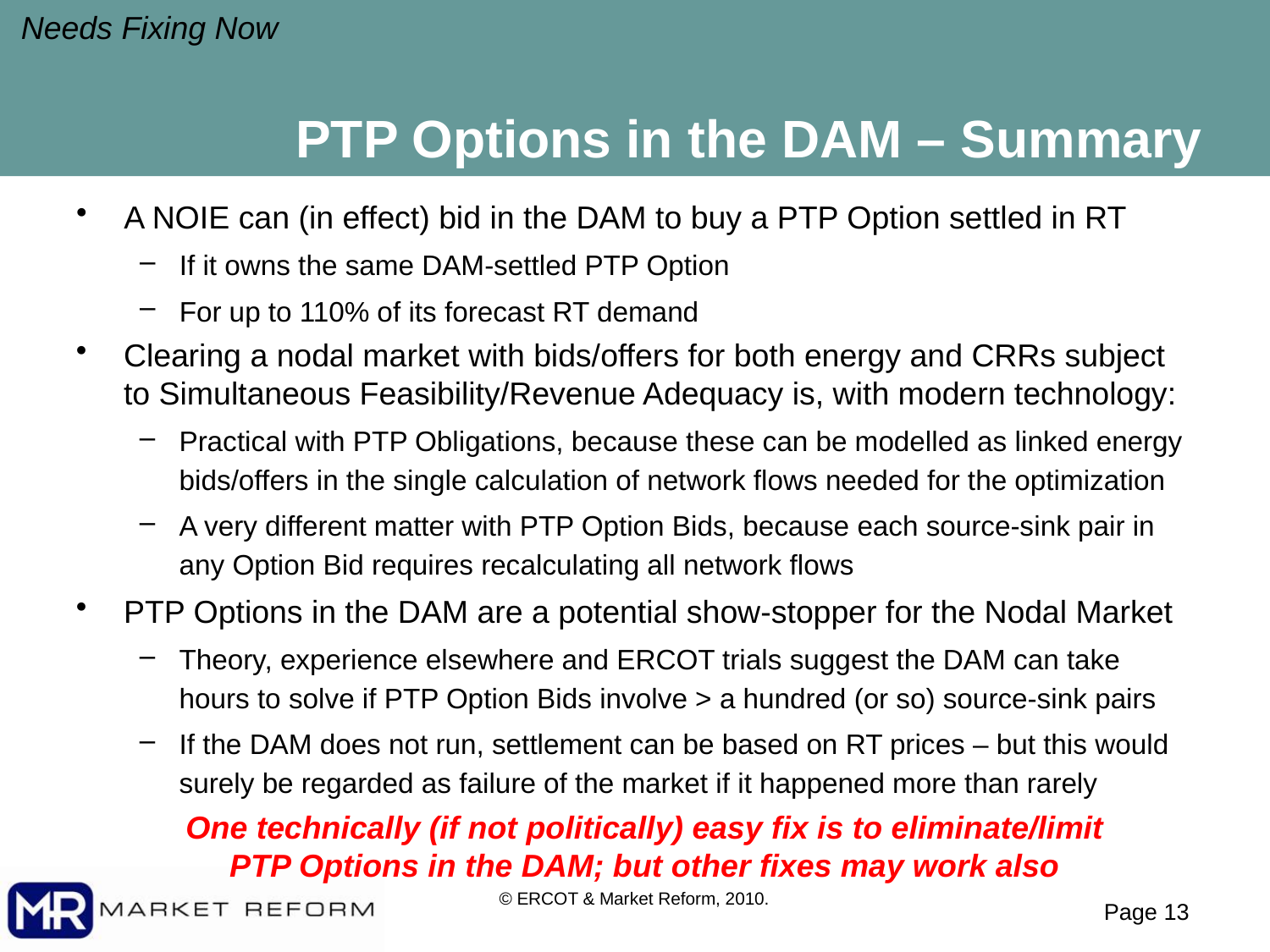

Needs Fixing Now
# PTP Options in the DAM – Summary
A NOIE can (in effect) bid in the DAM to buy a PTP Option settled in RT
If it owns the same DAM-settled PTP Option
For up to 110% of its forecast RT demand
Clearing a nodal market with bids/offers for both energy and CRRs subject to Simultaneous Feasibility/Revenue Adequacy is, with modern technology:
Practical with PTP Obligations, because these can be modelled as linked energy bids/offers in the single calculation of network flows needed for the optimization
A very different matter with PTP Option Bids, because each source-sink pair in any Option Bid requires recalculating all network flows
PTP Options in the DAM are a potential show-stopper for the Nodal Market
Theory, experience elsewhere and ERCOT trials suggest the DAM can take hours to solve if PTP Option Bids involve > a hundred (or so) source-sink pairs
If the DAM does not run, settlement can be based on RT prices – but this would surely be regarded as failure of the market if it happened more than rarely

One technically (if not politically) easy fix is to eliminate/limit PTP Options in the DAM; but other fixes may work also
© ERCOT & Market Reform, 2010.
Page 13